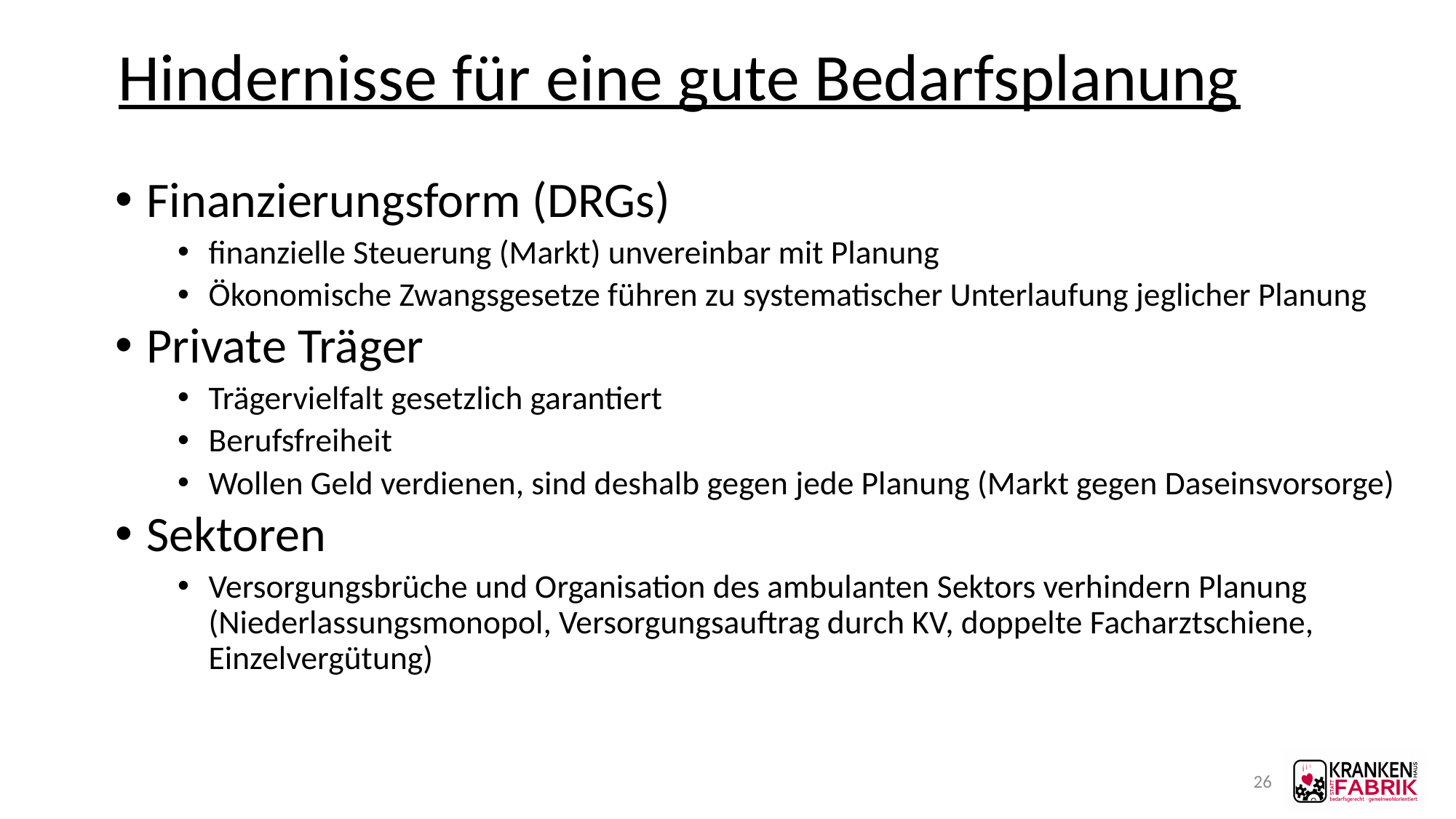

# Hindernisse für eine gute Bedarfsplanung
Finanzierungsform (DRGs)
finanzielle Steuerung (Markt) unvereinbar mit Planung
Ökonomische Zwangsgesetze führen zu systematischer Unterlaufung jeglicher Planung
Private Träger
Trägervielfalt gesetzlich garantiert
Berufsfreiheit
Wollen Geld verdienen, sind deshalb gegen jede Planung (Markt gegen Daseinsvorsorge)
Sektoren
Versorgungsbrüche und Organisation des ambulanten Sektors verhindern Planung (Niederlassungsmonopol, Versorgungsauftrag durch KV, doppelte Facharztschiene, Einzelvergütung)
26